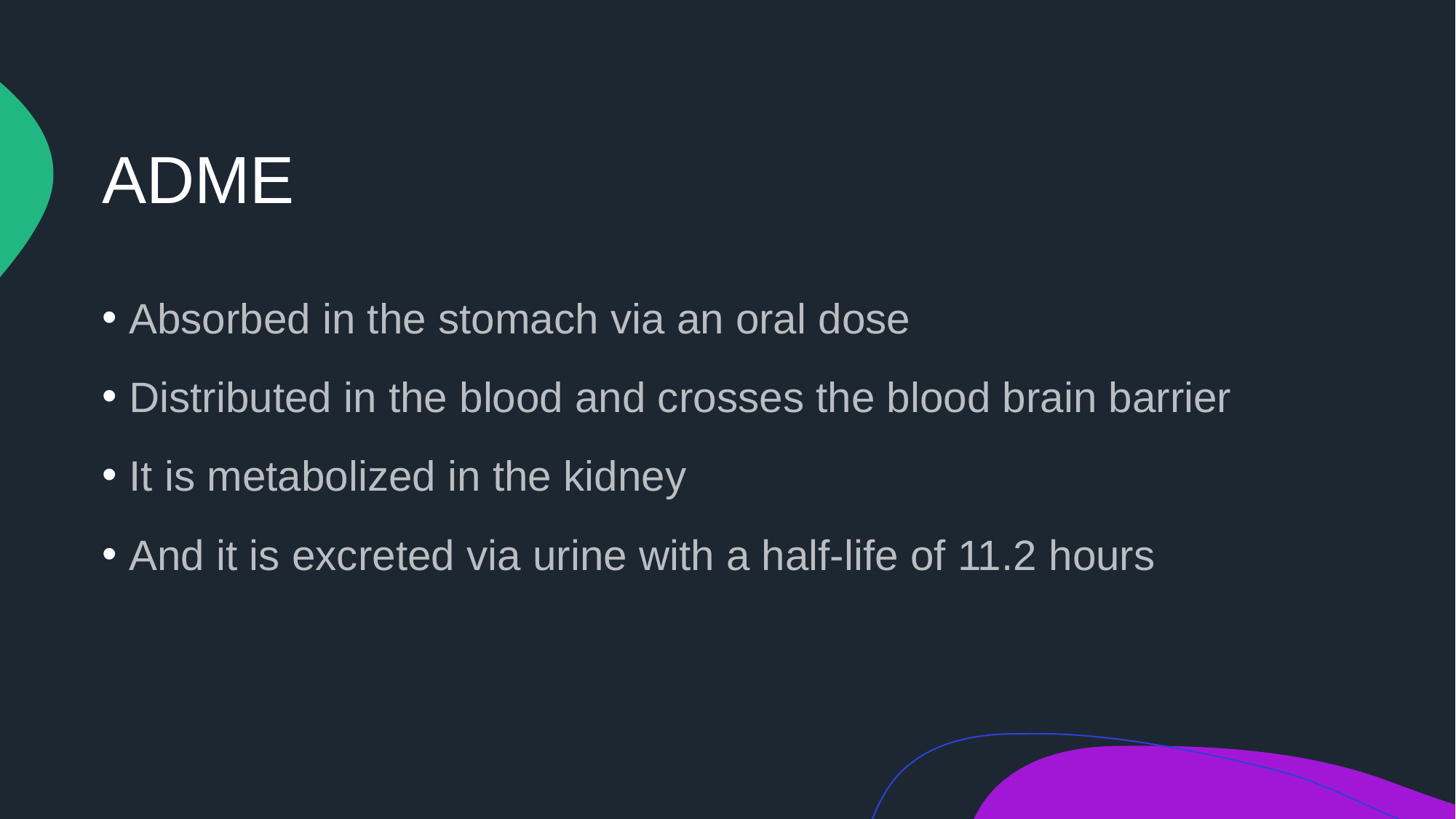

# ADME
Absorbed in the stomach via an oral dose
Distributed in the blood and crosses the blood brain barrier
It is metabolized in the kidney
And it is excreted via urine with a half-life of 11.2 hours